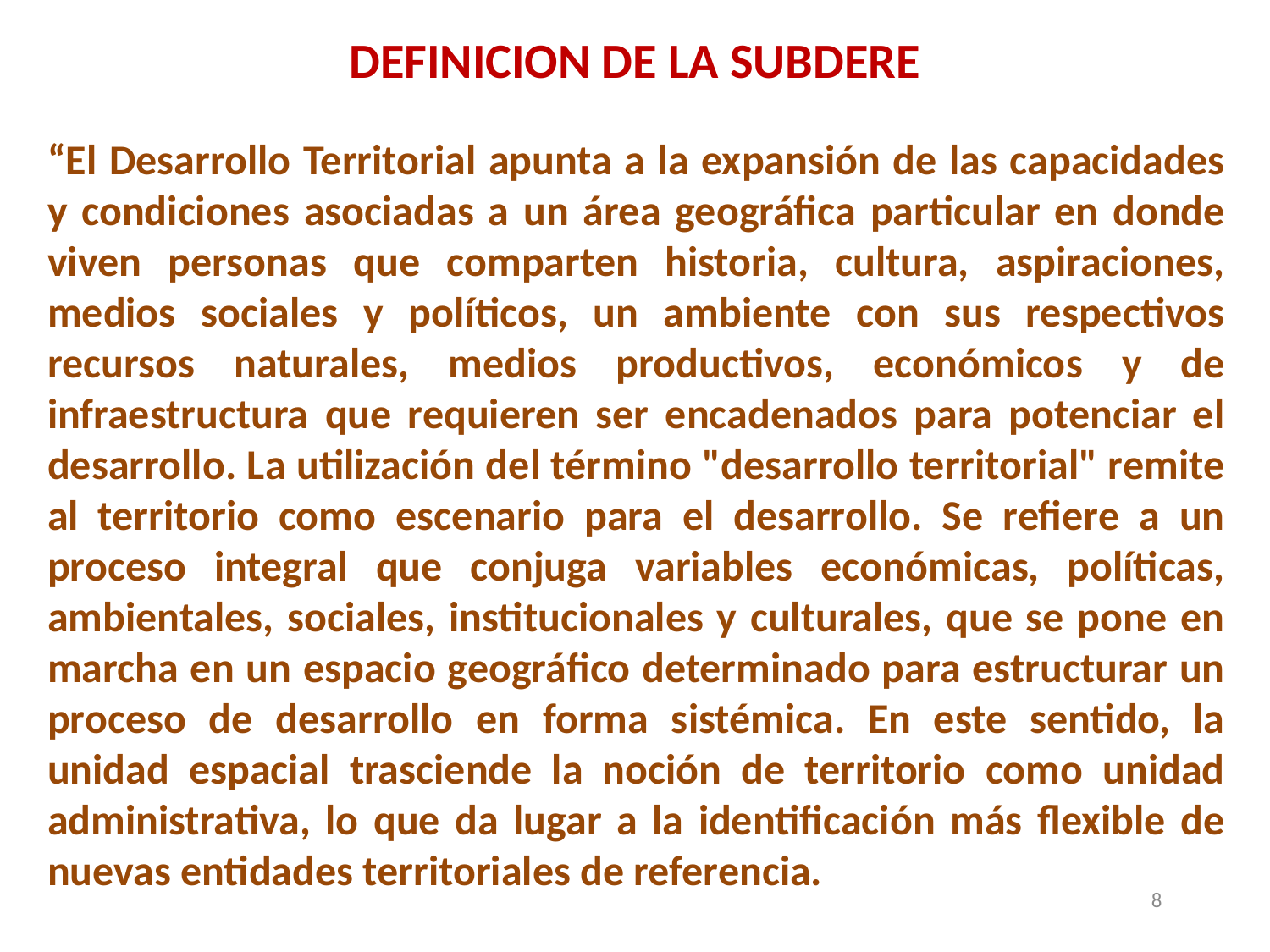

# DEFINICION DE LA SUBDERE
“El Desarrollo Territorial apunta a la expansión de las capacidades y condiciones asociadas a un área geográfica particular en donde viven personas que comparten historia, cultura, aspiraciones, medios sociales y políticos, un ambiente con sus respectivos recursos naturales, medios productivos, económicos y de infraestructura que requieren ser encadenados para potenciar el desarrollo. La utilización del término "desarrollo territorial" remite al territorio como escenario para el desarrollo. Se refiere a un proceso integral que conjuga variables económicas, políticas, ambientales, sociales, institucionales y culturales, que se pone en marcha en un espacio geográfico determinado para estructurar un proceso de desarrollo en forma sistémica. En este sentido, la unidad espacial trasciende la noción de territorio como unidad administrativa, lo que da lugar a la identificación más flexible de nuevas entidades territoriales de referencia.
8